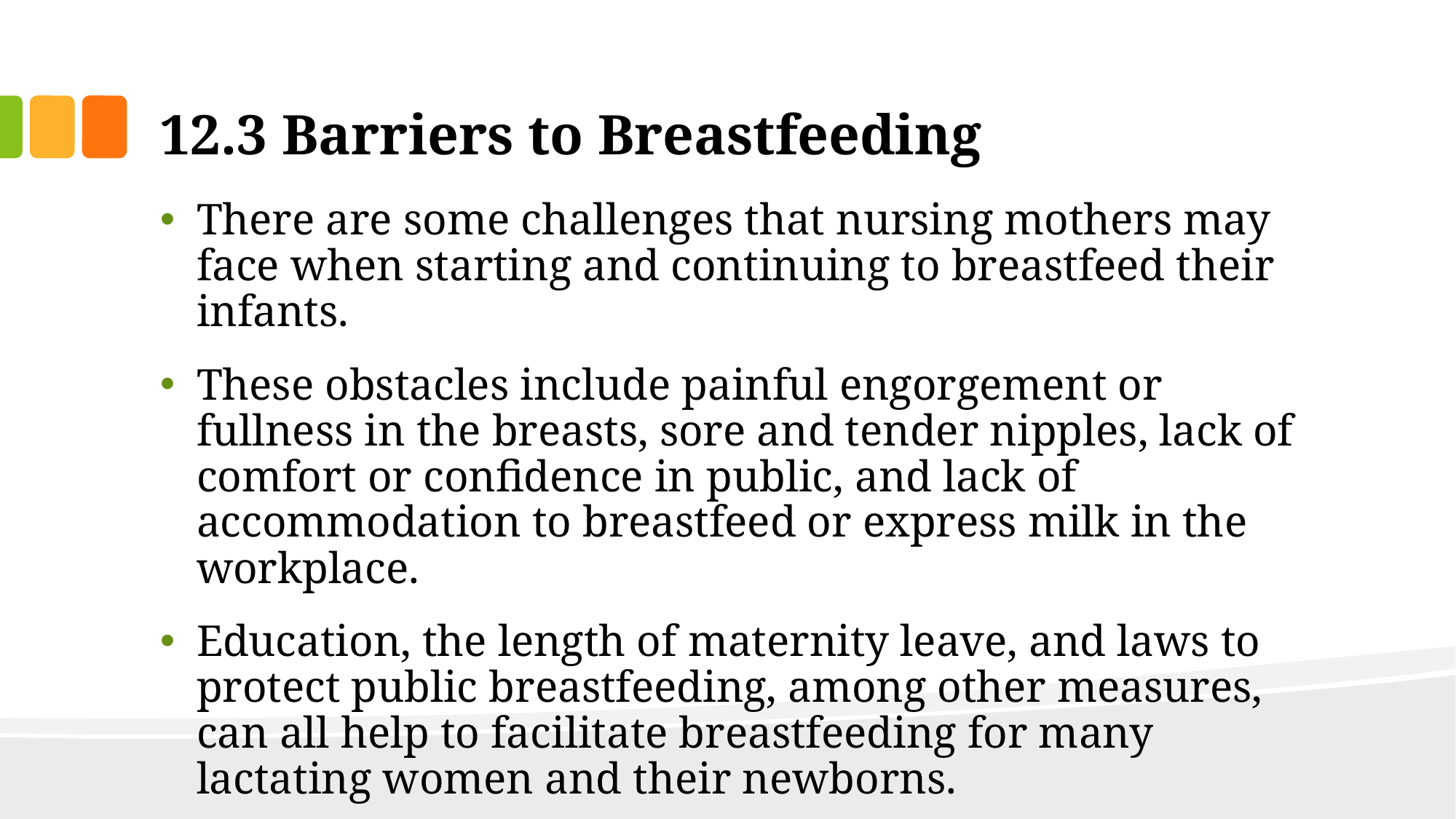

# 12.3 Barriers to Breastfeeding
There are some challenges that nursing mothers may face when starting and continuing to breastfeed their infants.
These obstacles include painful engorgement or fullness in the breasts, sore and tender nipples, lack of comfort or confidence in public, and lack of accommodation to breastfeed or express milk in the workplace.
Education, the length of maternity leave, and laws to protect public breastfeeding, among other measures, can all help to facilitate breastfeeding for many lactating women and their newborns.